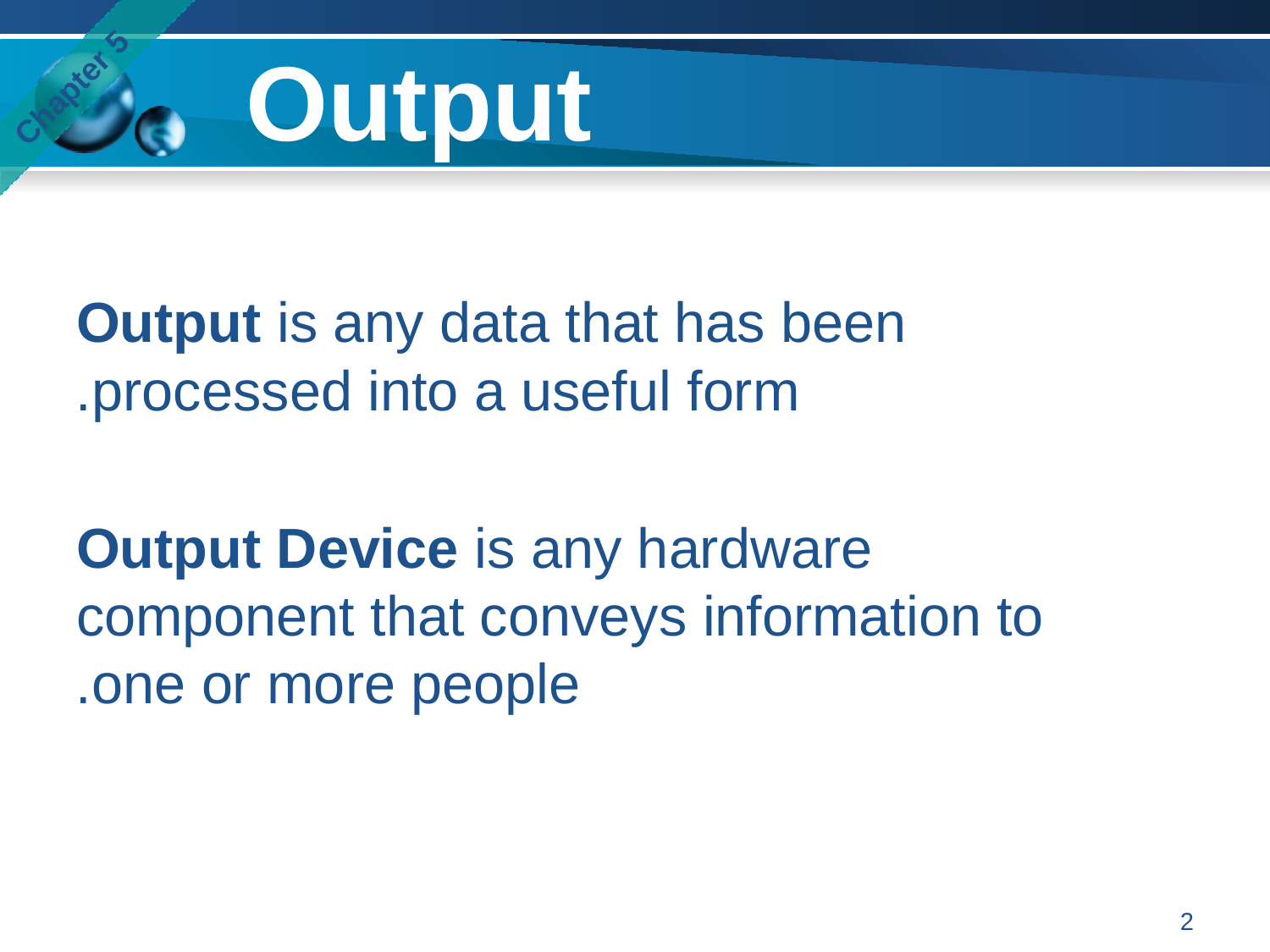

# Output
Chapter 5

Output is any data that has been processed into a useful form.

Output Device is any hardware component that conveys information to one or more people.

2